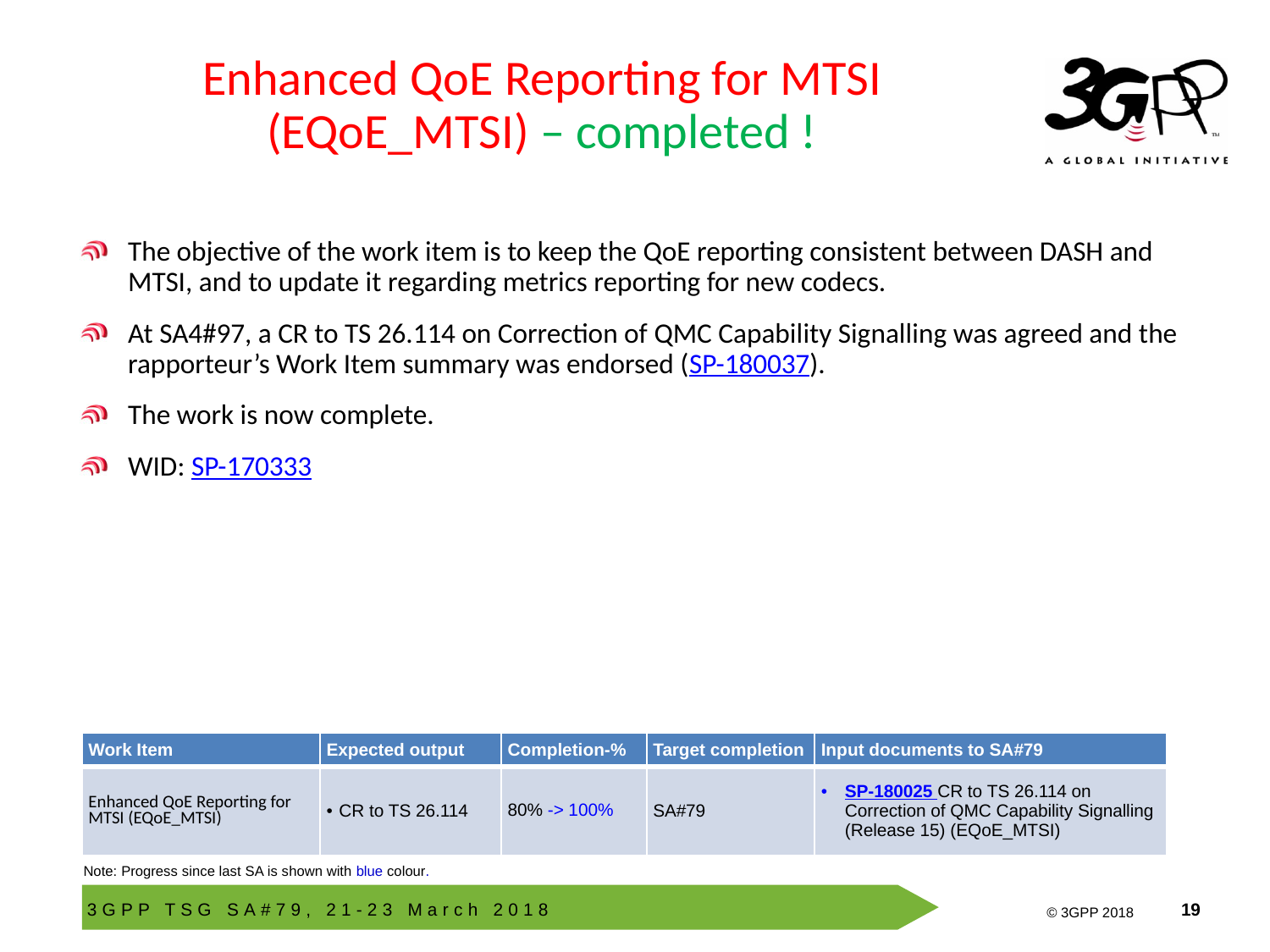

# Enhanced QoE Reporting for MTSI (EQoE_MTSI) – completed !
The objective of the work item is to keep the QoE reporting consistent between DASH and MTSI, and to update it regarding metrics reporting for new codecs.
At SA4#97, a CR to TS 26.114 on Correction of QMC Capability Signalling was agreed and the rapporteur’s Work Item summary was endorsed (SP-180037).
The work is now complete.
WID: SP-170333
| Work Item | Expected output | Completion-% | Target completion | Input documents to SA#79 |
| --- | --- | --- | --- | --- |
| Enhanced QoE Reporting for MTSI (EQoE\_MTSI) | CR to TS 26.114 | 80% -> 100% | SA#79 | SP-180025 CR to TS 26.114 on Correction of QMC Capability Signalling (Release 15) (EQoE\_MTSI) |
Note: Progress since last SA is shown with blue colour.